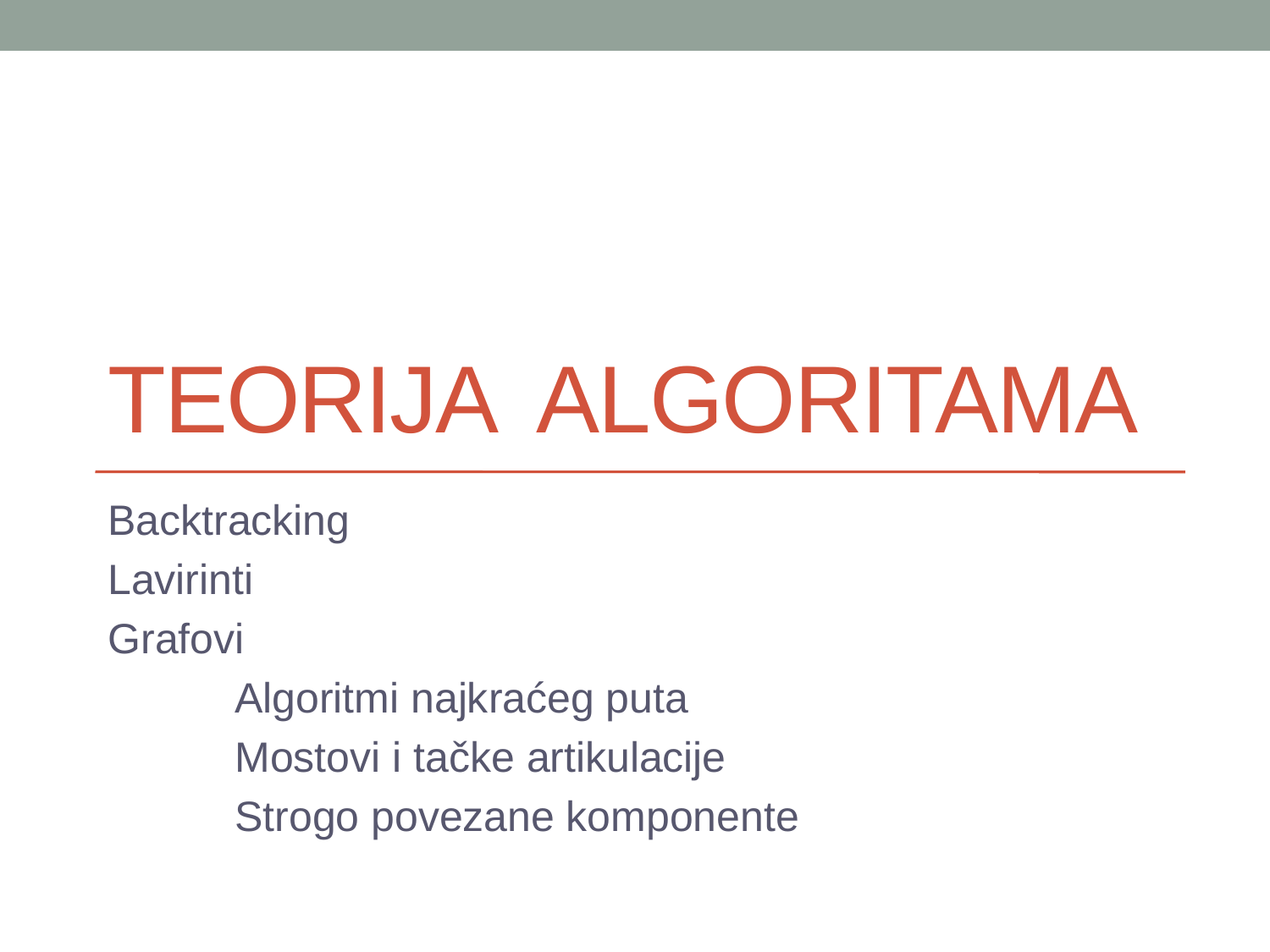

# Teorija  algoritama
Backtracking
Lavirinti
Grafovi
	Algoritmi najkraćeg puta
	Mostovi i tačke artikulacije
	Strogo povezane komponente